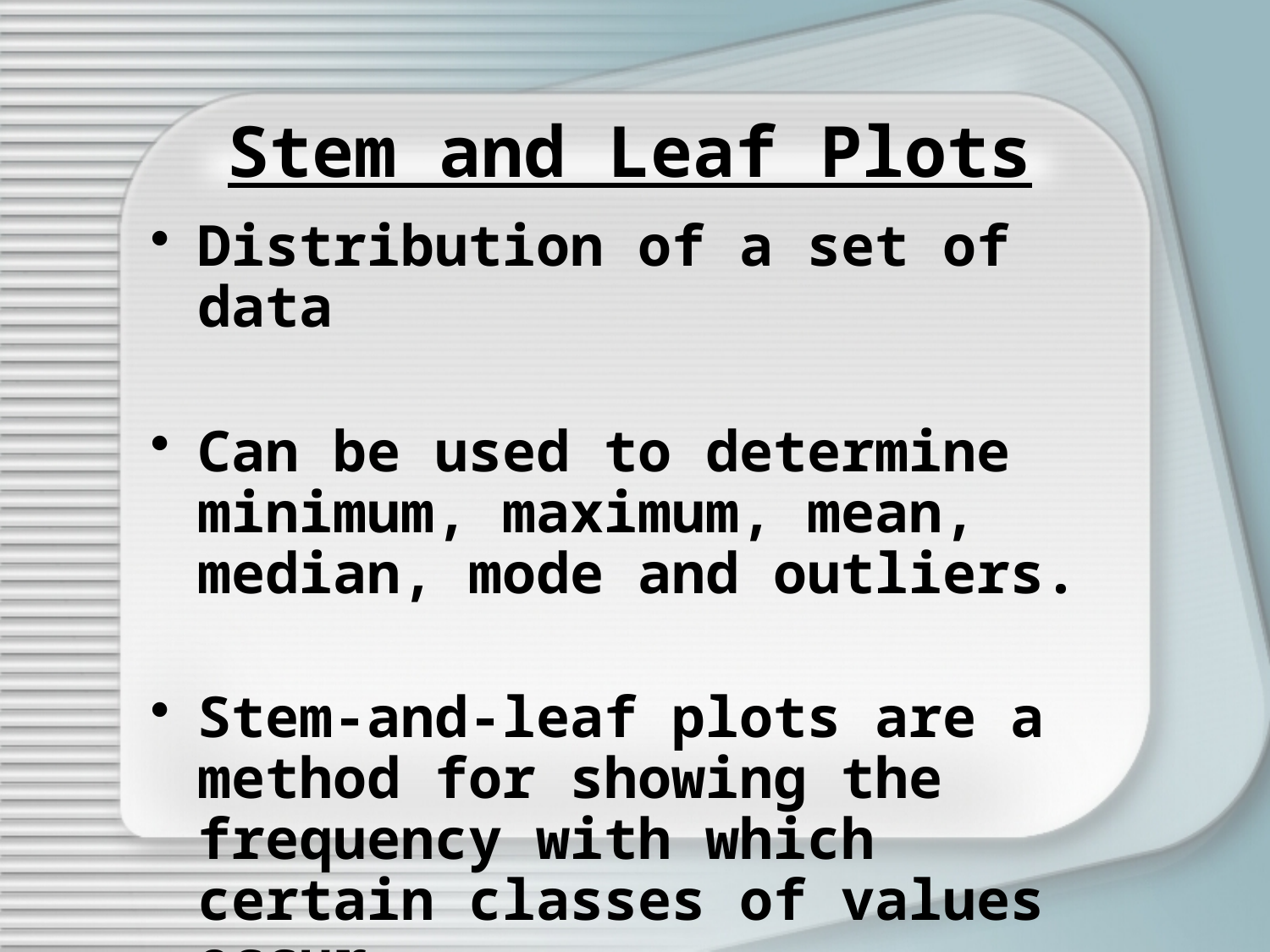

# Stem and Leaf Plots
Distribution of a set of data

Can be used to determine minimum, maximum, mean, median, mode and outliers.

Stem-and-leaf plots are a method for showing the frequency with which certain classes of values occur